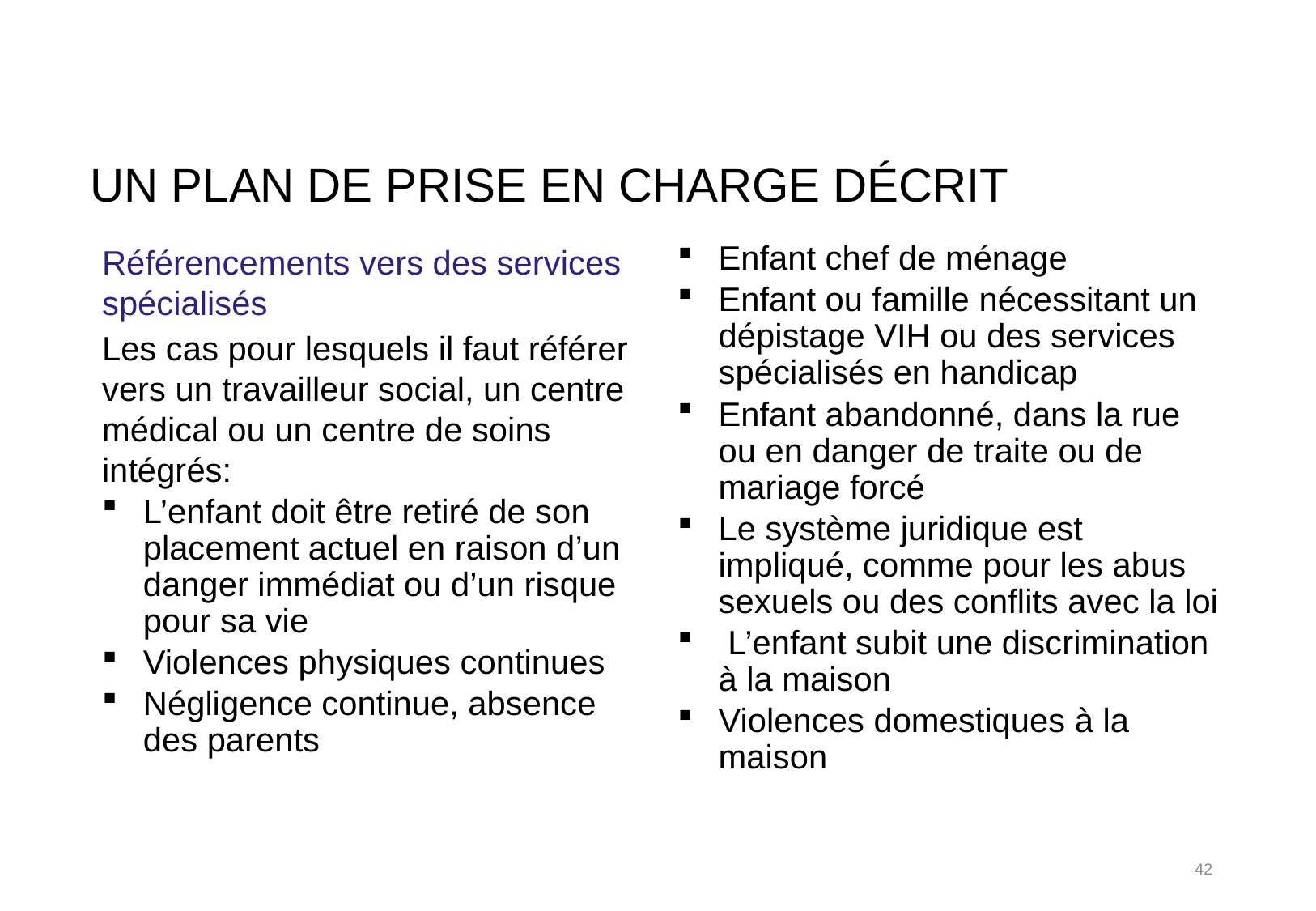

# Un plan de prise en charge décrit
Référencements vers des services spécialisés
Les cas pour lesquels il faut référer vers un travailleur social, un centre médical ou un centre de soins intégrés:
L’enfant doit être retiré de son placement actuel en raison d’un danger immédiat ou d’un risque pour sa vie
Violences physiques continues
Négligence continue, absence des parents

Enfant chef de ménage
Enfant ou famille nécessitant un dépistage VIH ou des services spécialisés en handicap
Enfant abandonné, dans la rue ou en danger de traite ou de mariage forcé
Le système juridique est impliqué, comme pour les abus sexuels ou des conflits avec la loi
 L’enfant subit une discrimination à la maison
Violences domestiques à la maison

42